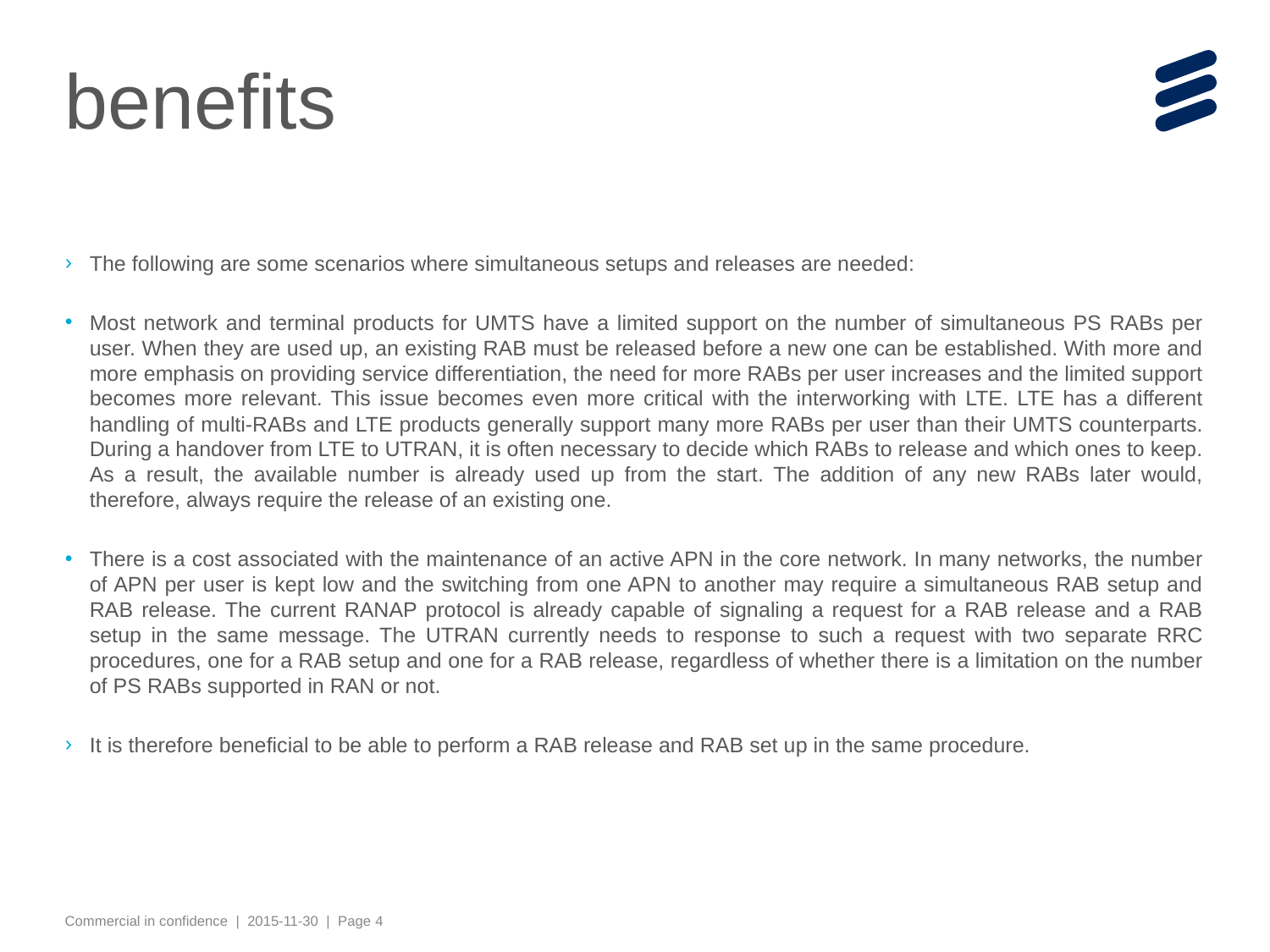

# benefits
The following are some scenarios where simultaneous setups and releases are needed:

Most network and terminal products for UMTS have a limited support on the number of simultaneous PS RABs per user. When they are used up, an existing RAB must be released before a new one can be established. With more and more emphasis on providing service differentiation, the need for more RABs per user increases and the limited support becomes more relevant. This issue becomes even more critical with the interworking with LTE. LTE has a different handling of multi-RABs and LTE products generally support many more RABs per user than their UMTS counterparts. During a handover from LTE to UTRAN, it is often necessary to decide which RABs to release and which ones to keep. As a result, the available number is already used up from the start. The addition of any new RABs later would, therefore, always require the release of an existing one.

There is a cost associated with the maintenance of an active APN in the core network. In many networks, the number of APN per user is kept low and the switching from one APN to another may require a simultaneous RAB setup and RAB release. The current RANAP protocol is already capable of signaling a request for a RAB release and a RAB setup in the same message. The UTRAN currently needs to response to such a request with two separate RRC procedures, one for a RAB setup and one for a RAB release, regardless of whether there is a limitation on the number of PS RABs supported in RAN or not.

It is therefore beneficial to be able to perform a RAB release and RAB set up in the same procedure.